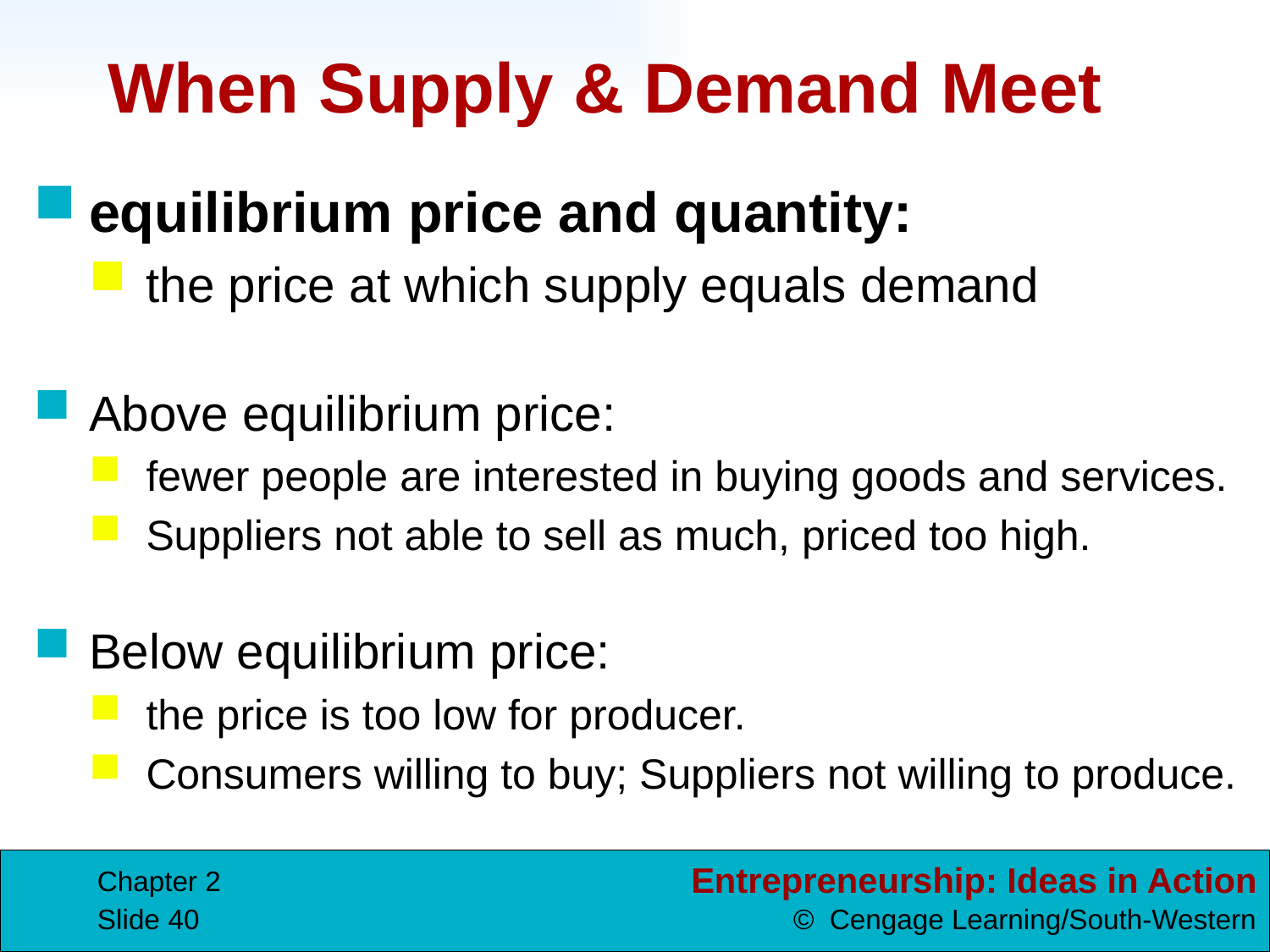

# When Supply & Demand Meet
equilibrium price and quantity:
the price at which supply equals demand
Above equilibrium price:
fewer people are interested in buying goods and services.
Suppliers not able to sell as much, priced too high.
Below equilibrium price:
the price is too low for producer.
Consumers willing to buy; Suppliers not willing to produce.
Chapter 2
Slide 40